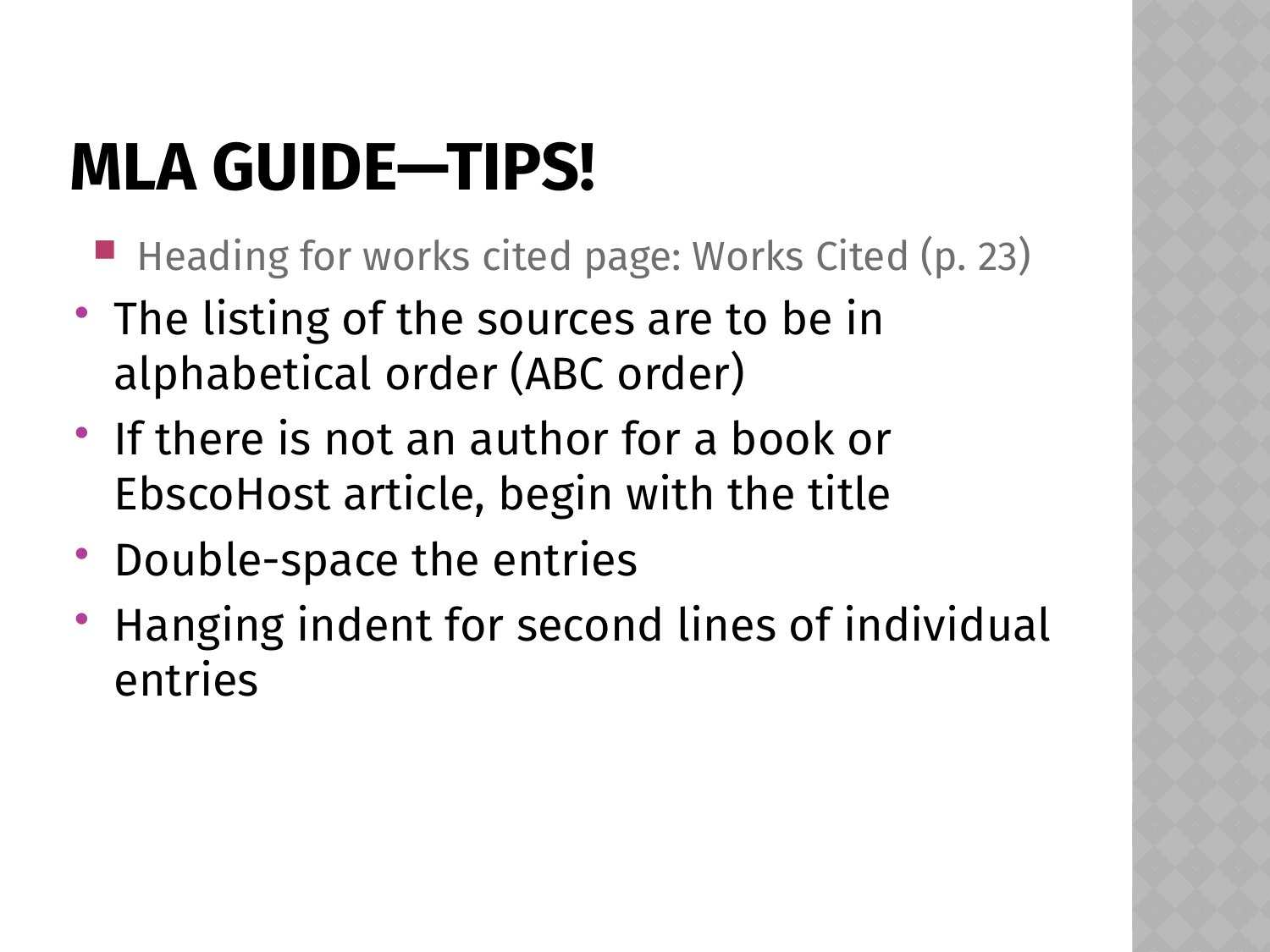

# MLA Guide—TIPS!
Heading for works cited page: Works Cited (p. 23)
The listing of the sources are to be in alphabetical order (ABC order)
If there is not an author for a book or EbscoHost article, begin with the title
Double-space the entries
Hanging indent for second lines of individual entries